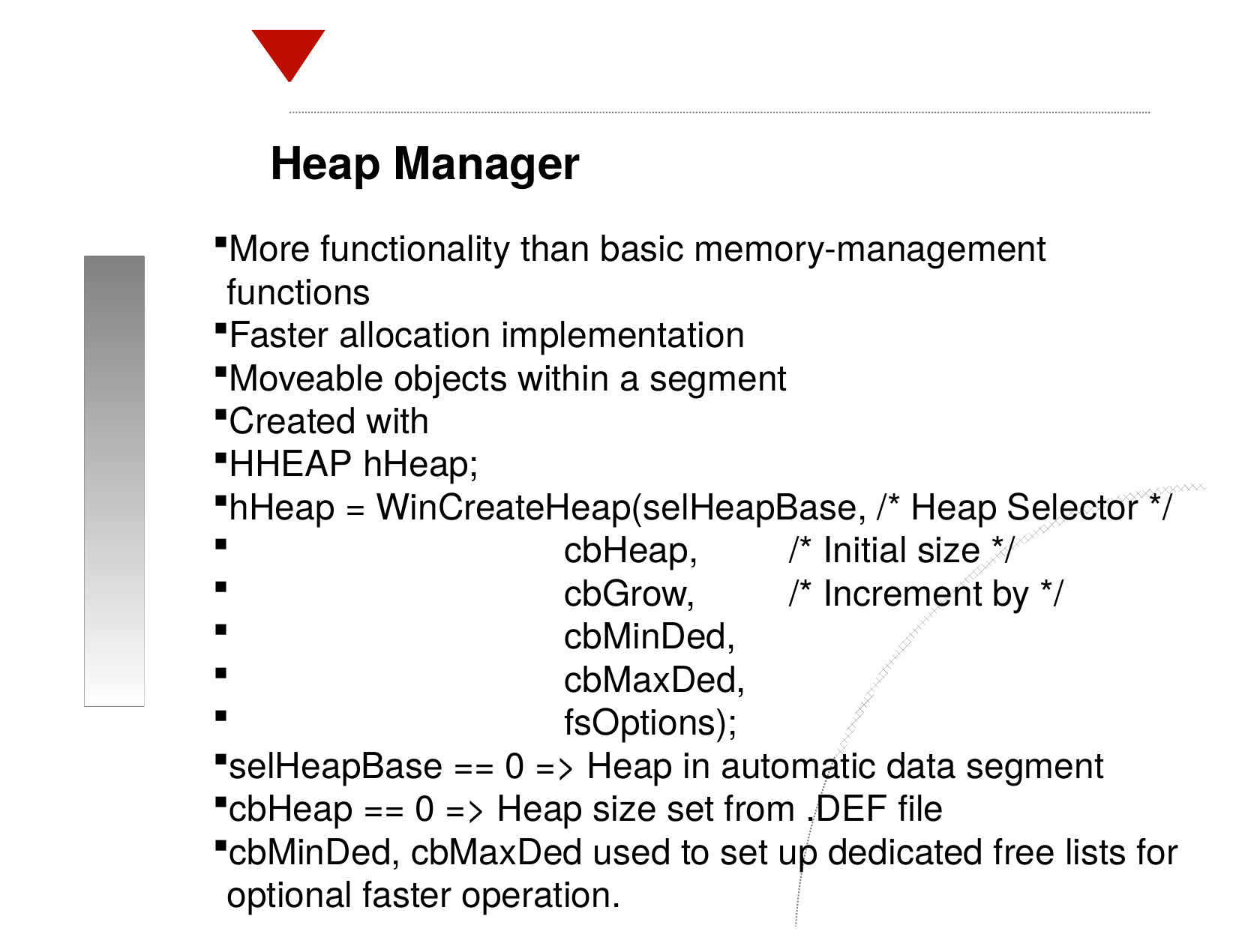

Heap Manager
More functionality than basic memory-management functions
Faster allocation implementation
Moveable objects within a segment
Created with
HHEAP hHeap;
hHeap = WinCreateHeap(selHeapBase, /* Heap Selector */
			cbHeap, 	/* Initial size */
			cbGrow, 	/* Increment by */
			cbMinDed,
			cbMaxDed,
			fsOptions);
selHeapBase == 0 => Heap in automatic data segment
cbHeap == 0 => Heap size set from .DEF file
cbMinDed, cbMaxDed used to set up dedicated free lists for optional faster operation.